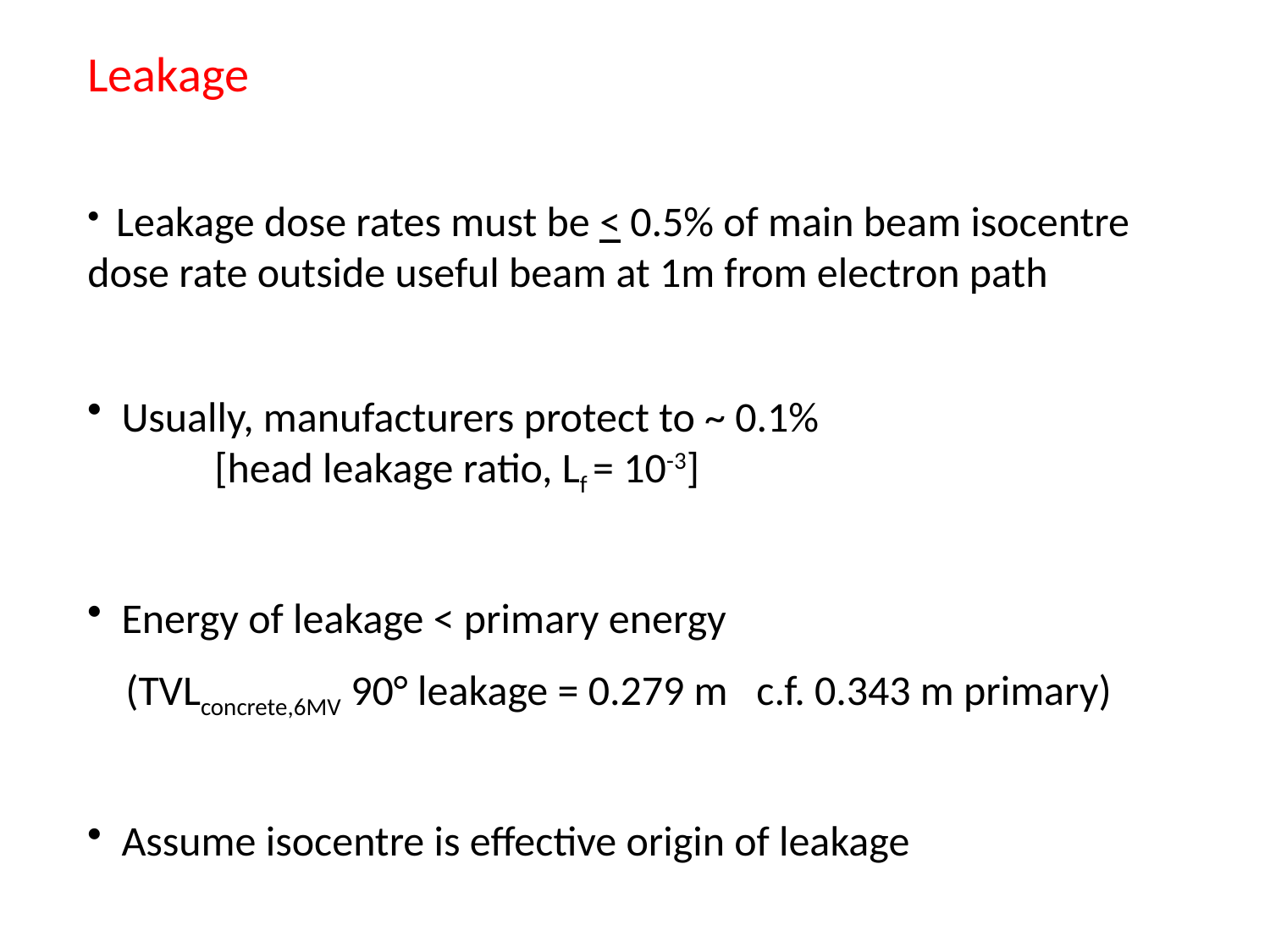

Leakage

  Leakage dose rates must be < 0.5% of main beam isocentre dose rate outside useful beam at 1m from electron path

  Usually, manufacturers protect to ~ 0.1%                                	[head leakage ratio, Lf = 10-3]

  Energy of leakage < primary energy
    (TVLconcrete,6MV 90° leakage = 0.279 m   c.f. 0.343 m primary)

  Assume isocentre is effective origin of leakage